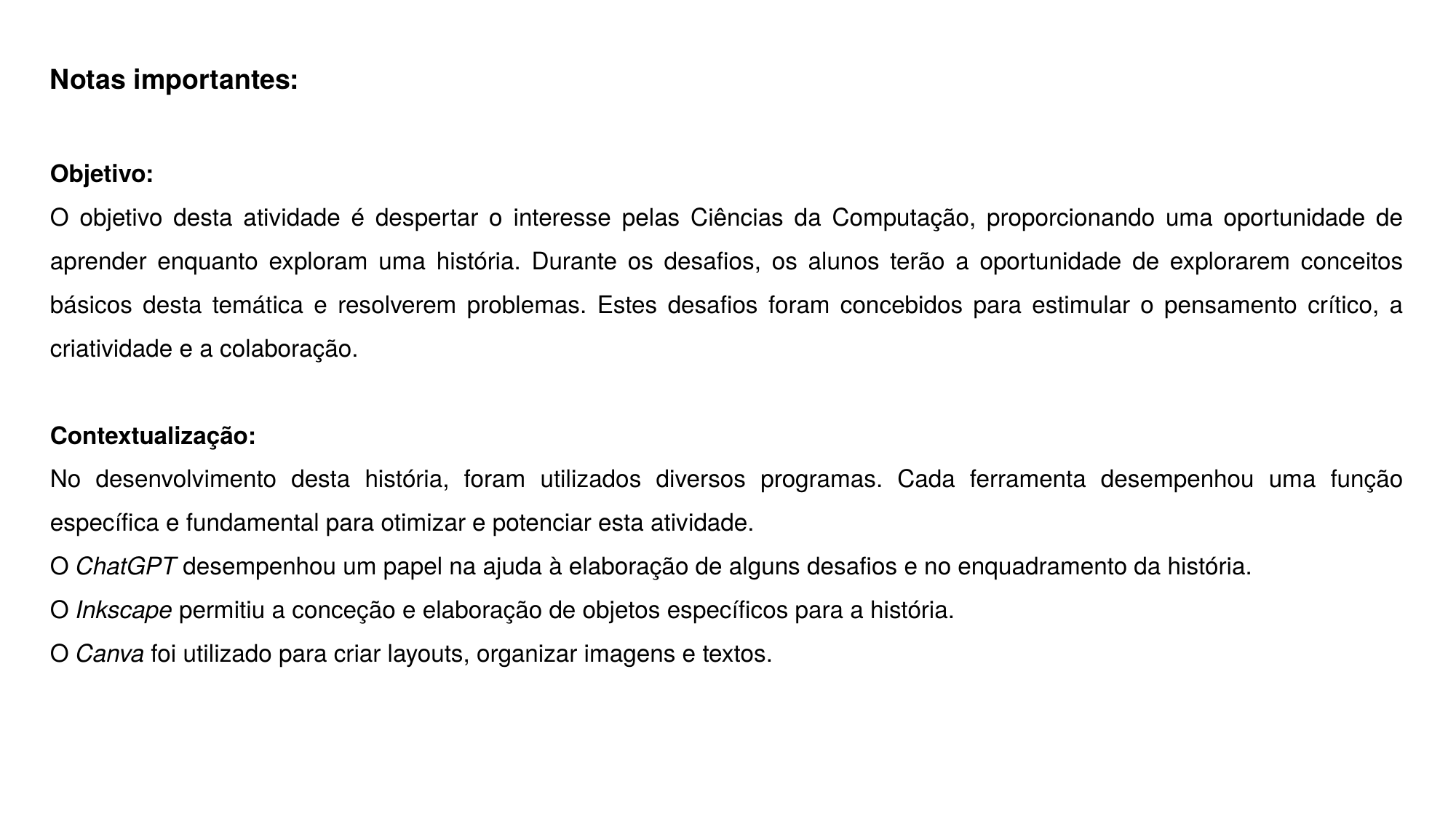

Notas importantes:
Objetivo:
O objetivo desta atividade é despertar o interesse pelas Ciências da Computação, proporcionando uma oportunidade de aprender enquanto exploram uma história. Durante os desafios, os alunos terão a oportunidade de explorarem conceitos básicos desta temática e resolverem problemas. Estes desafios foram concebidos para estimular o pensamento crítico, a criatividade e a colaboração.
Contextualização:
No desenvolvimento desta história, foram utilizados diversos programas. Cada ferramenta desempenhou uma função específica e fundamental para otimizar e potenciar esta atividade.
O ChatGPT desempenhou um papel na ajuda à elaboração de alguns desafios e no enquadramento da história.
O Inkscape permitiu a conceção e elaboração de objetos específicos para a história.
O Canva foi utilizado para criar layouts, organizar imagens e textos.